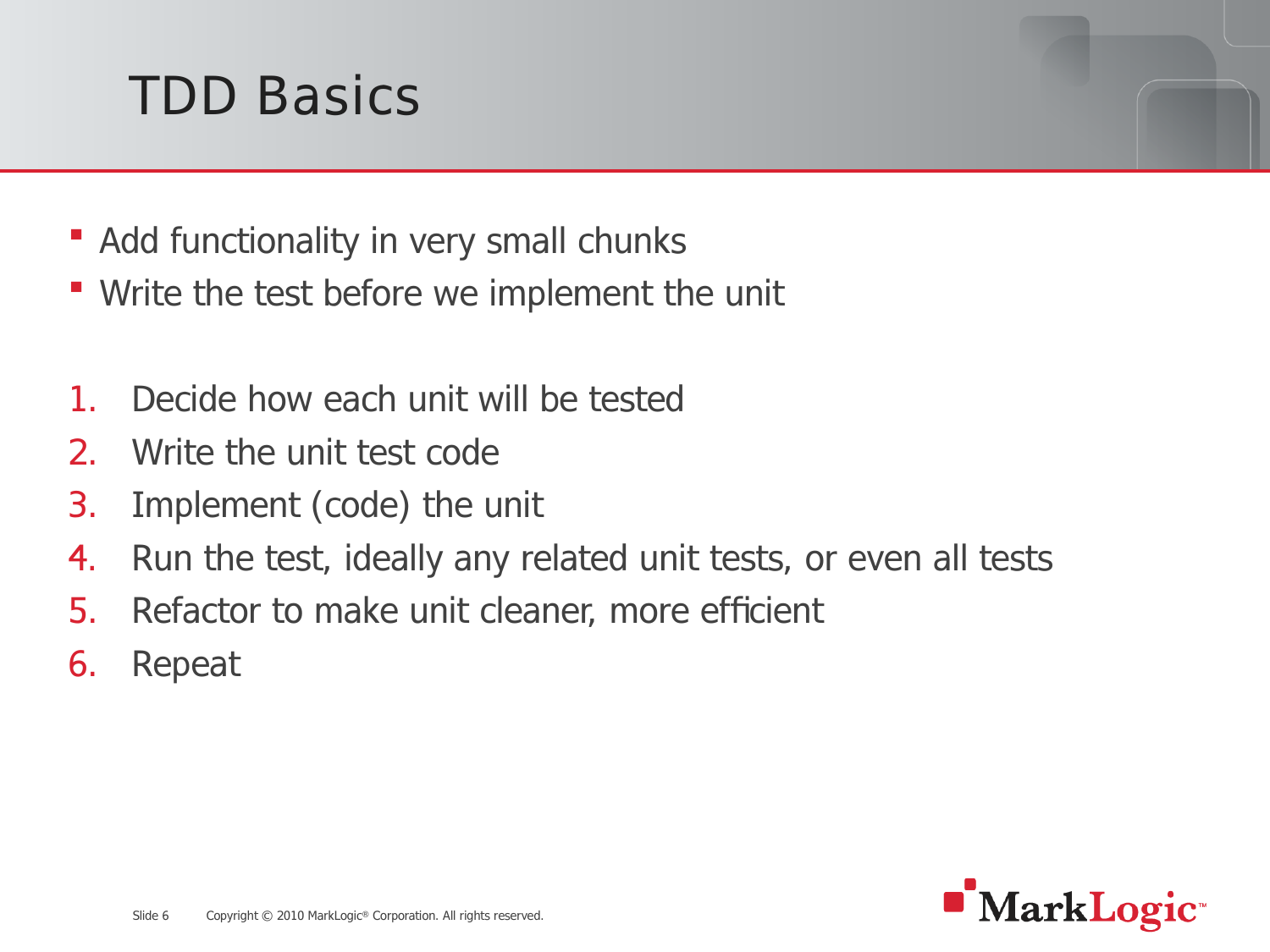

# TDD Basics
Add functionality in very small chunks
Write the test before we implement the unit

Decide how each unit will be tested
Write the unit test code
Implement (code) the unit
Run the test, ideally any related unit tests, or even all tests
Refactor to make unit cleaner, more efficient
Repeat